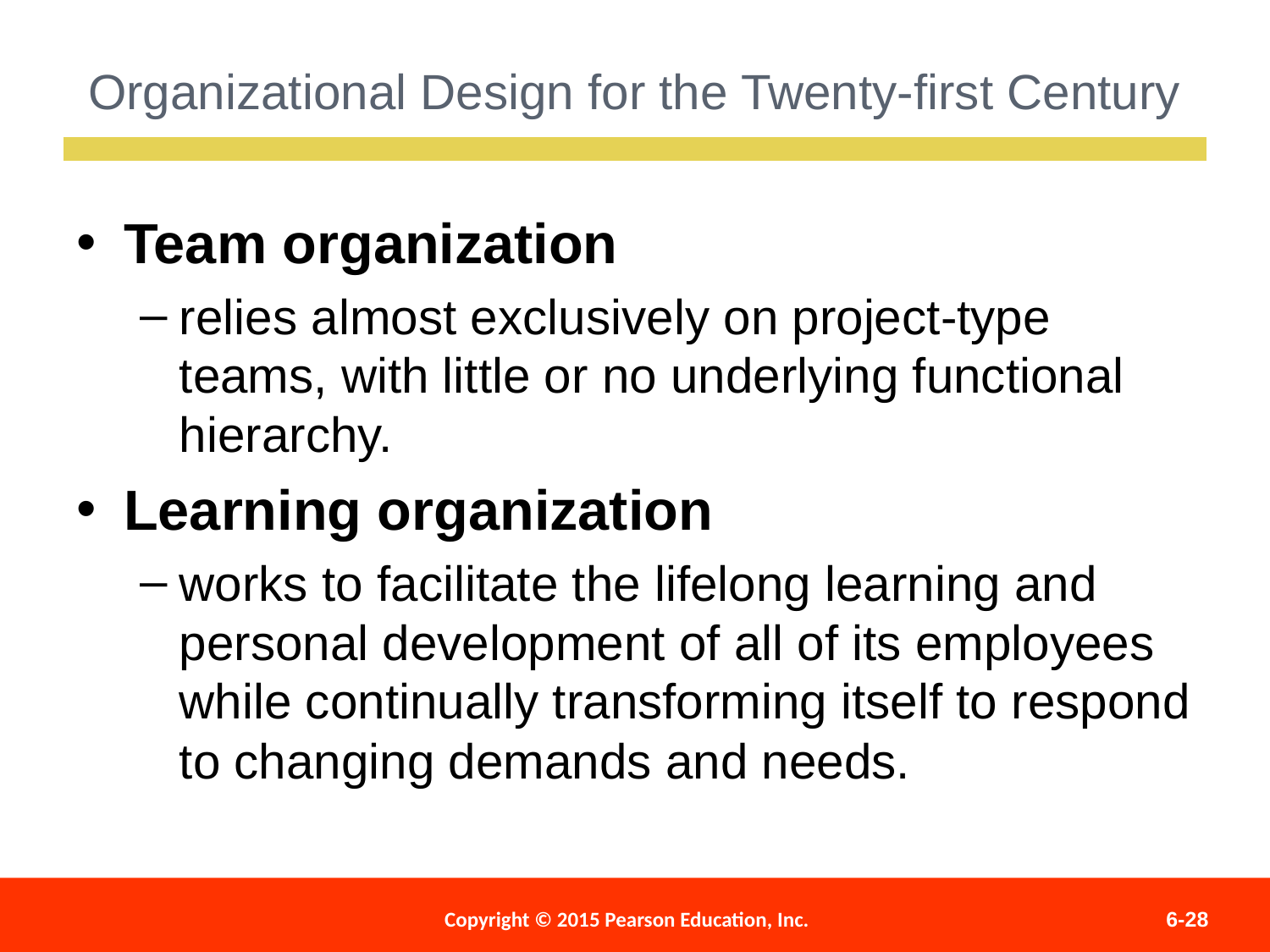

Organizational Design for the Twenty-first Century
Team organization
relies almost exclusively on project-type teams, with little or no underlying functional hierarchy.
Learning organization
works to facilitate the lifelong learning and personal development of all of its employees while continually transforming itself to respond to changing demands and needs.